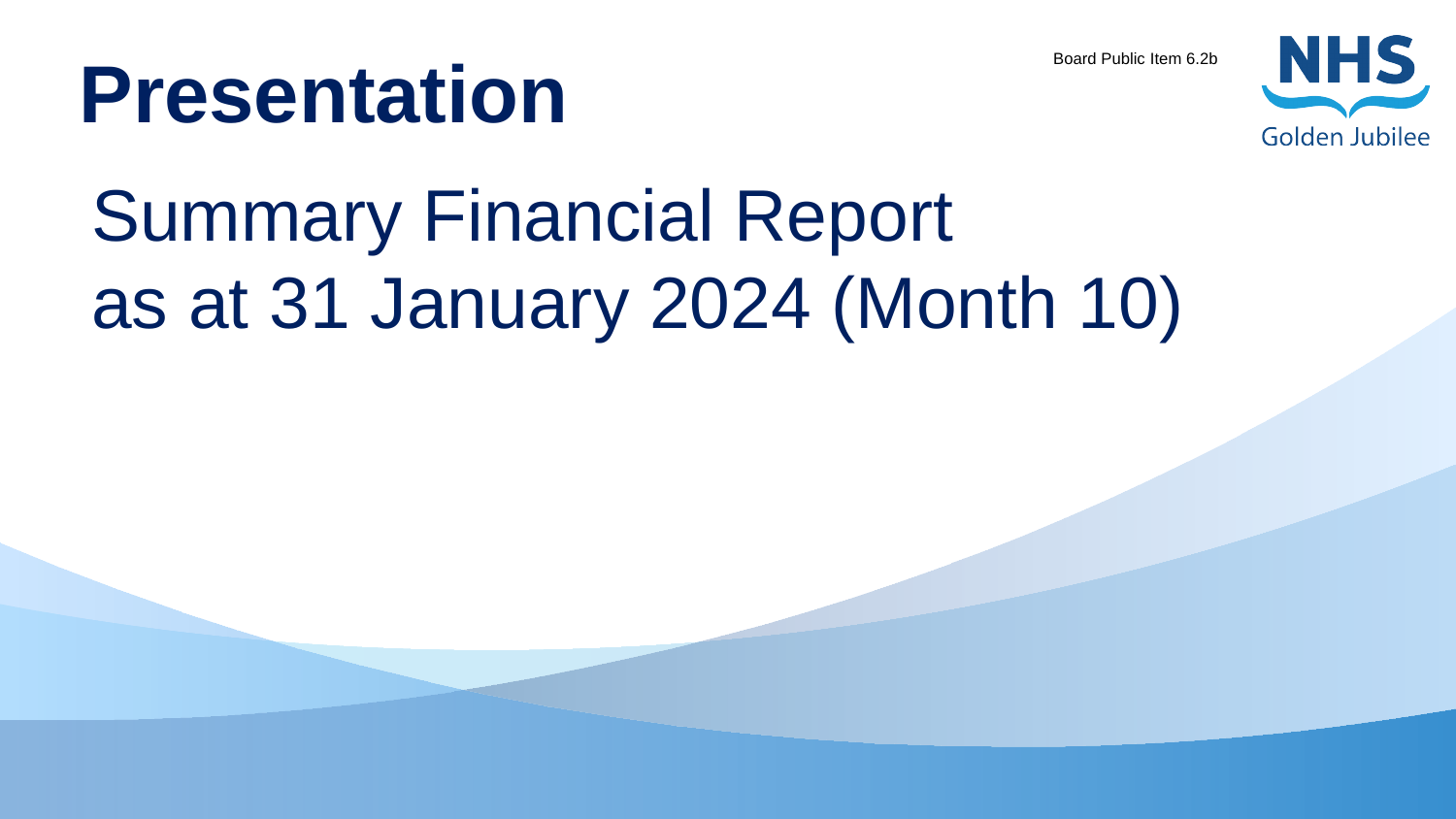

Board Public Item 6.2b
# Presentation
Summary Financial Report
as at 31 January 2024 (Month 10)